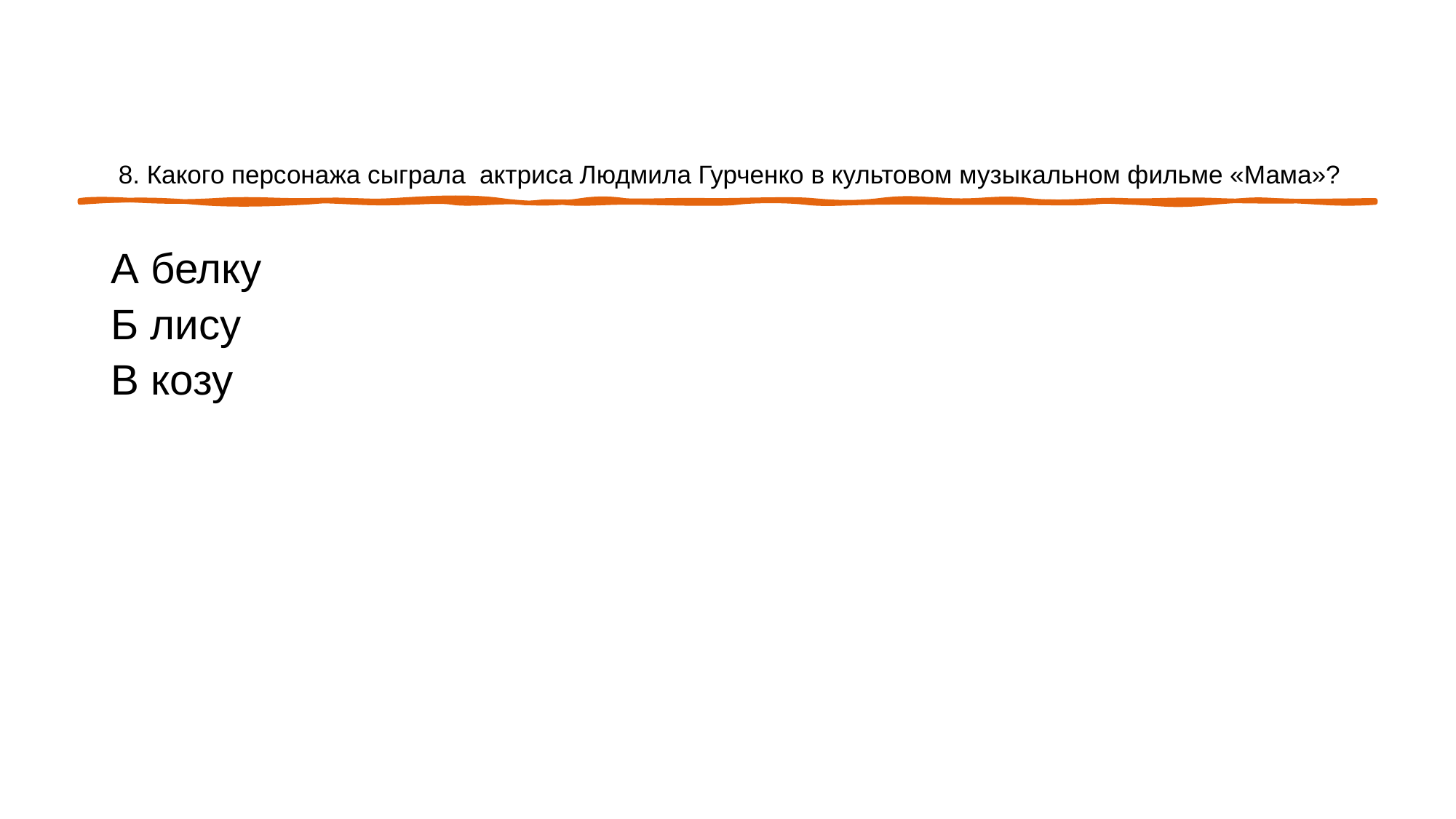

# 8. Какого персонажа сыграла  актриса Людмила Гурченко в культовом музыкальном фильме «Мама»?

А белку
Б лису
В козу